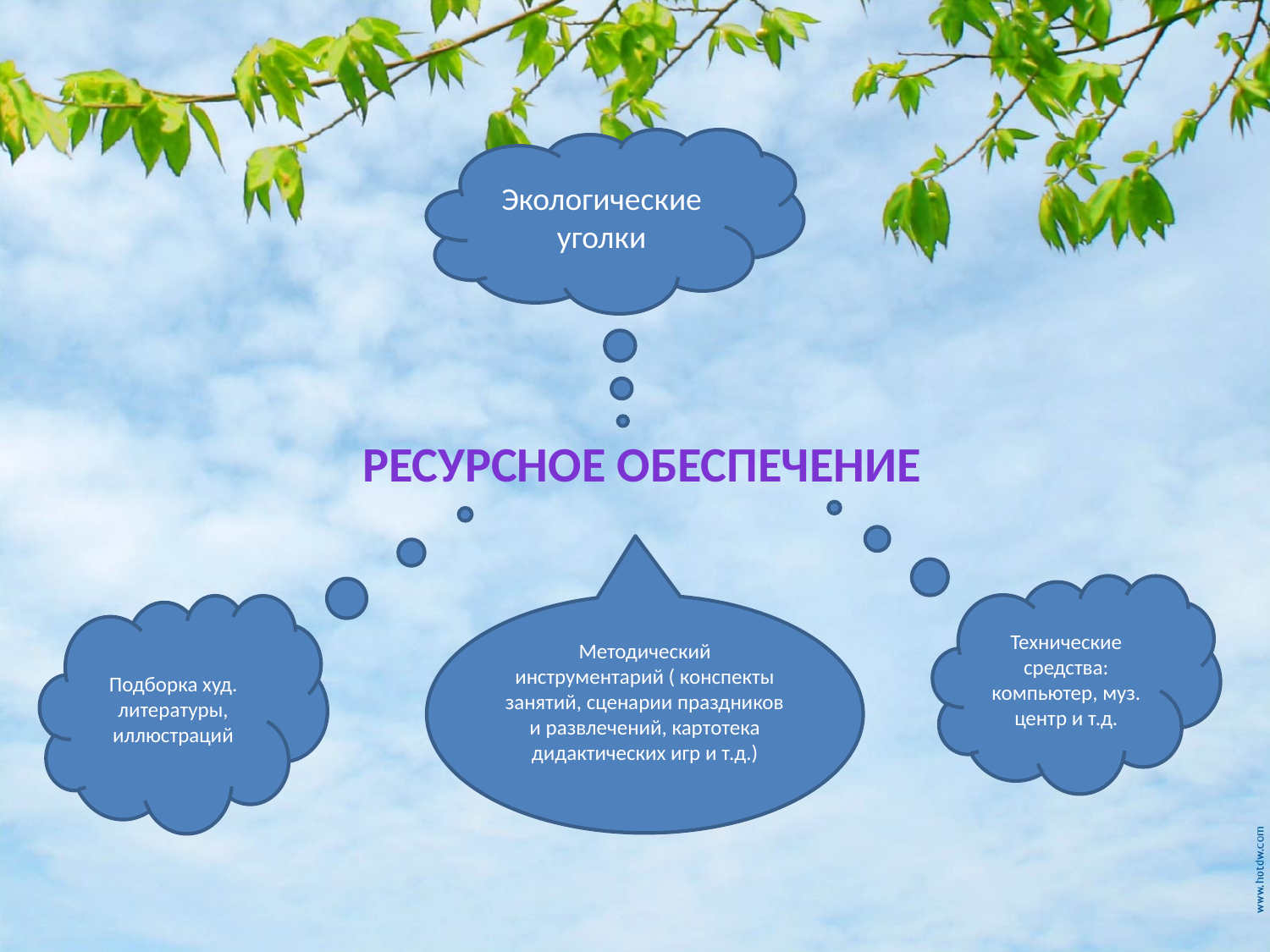

Экологические уголки
Ресурсное обеспечение
Технические средства: компьютер, муз. центр и т.д.
Подборка худ. литературы, иллюстраций
Методический инструментарий ( конспекты занятий, сценарии праздников и развлечений, картотека дидактических игр и т.д.)